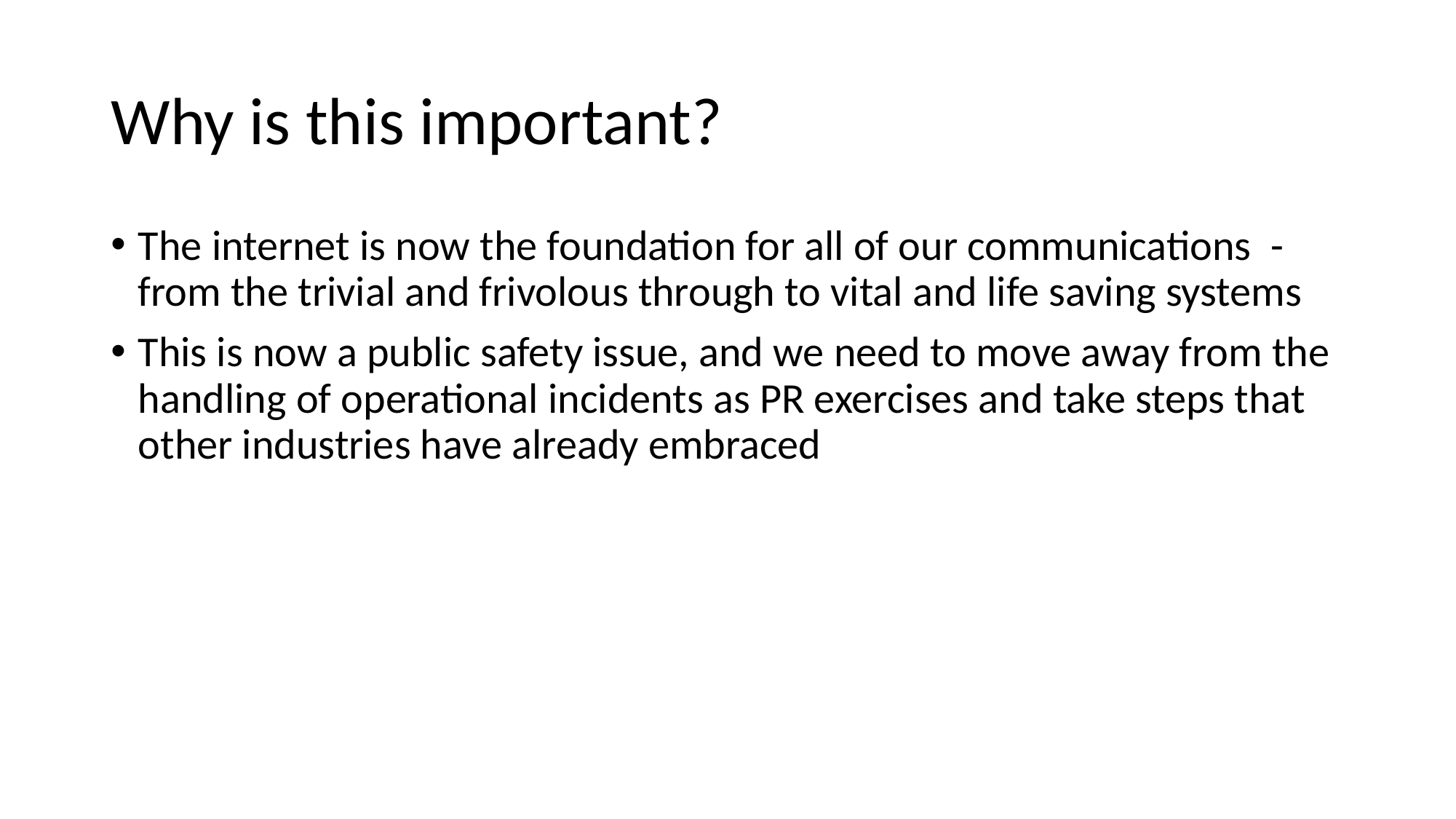

# Why is this important?
The internet is now the foundation for all of our communications  - from the trivial and frivolous through to vital and life saving systems
This is now a public safety issue, and we need to move away from the handling of operational incidents as PR exercises and take steps that other industries have already embraced